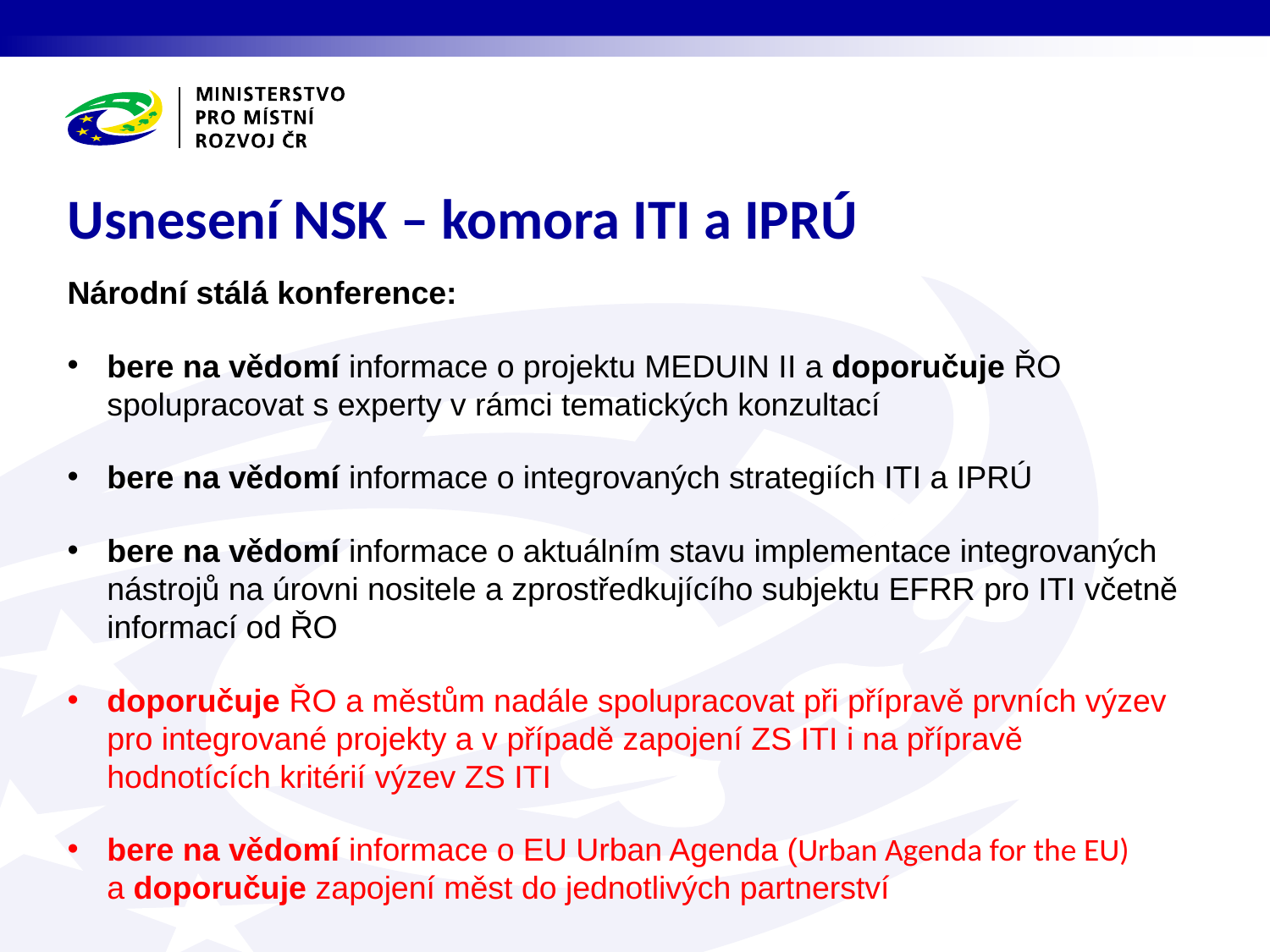

# Usnesení NSK – komora ITI a IPRÚ
Národní stálá konference:
bere na vědomí informace o projektu MEDUIN II a doporučuje ŘO spolupracovat s experty v rámci tematických konzultací
bere na vědomí informace o integrovaných strategiích ITI a IPRÚ
bere na vědomí informace o aktuálním stavu implementace integrovaných nástrojů na úrovni nositele a zprostředkujícího subjektu EFRR pro ITI včetně informací od ŘO
doporučuje ŘO a městům nadále spolupracovat při přípravě prvních výzev pro integrované projekty a v případě zapojení ZS ITI i na přípravě hodnotících kritérií výzev ZS ITI
bere na vědomí informace o EU Urban Agenda (Urban Agenda for the EU)
a doporučuje zapojení měst do jednotlivých partnerství